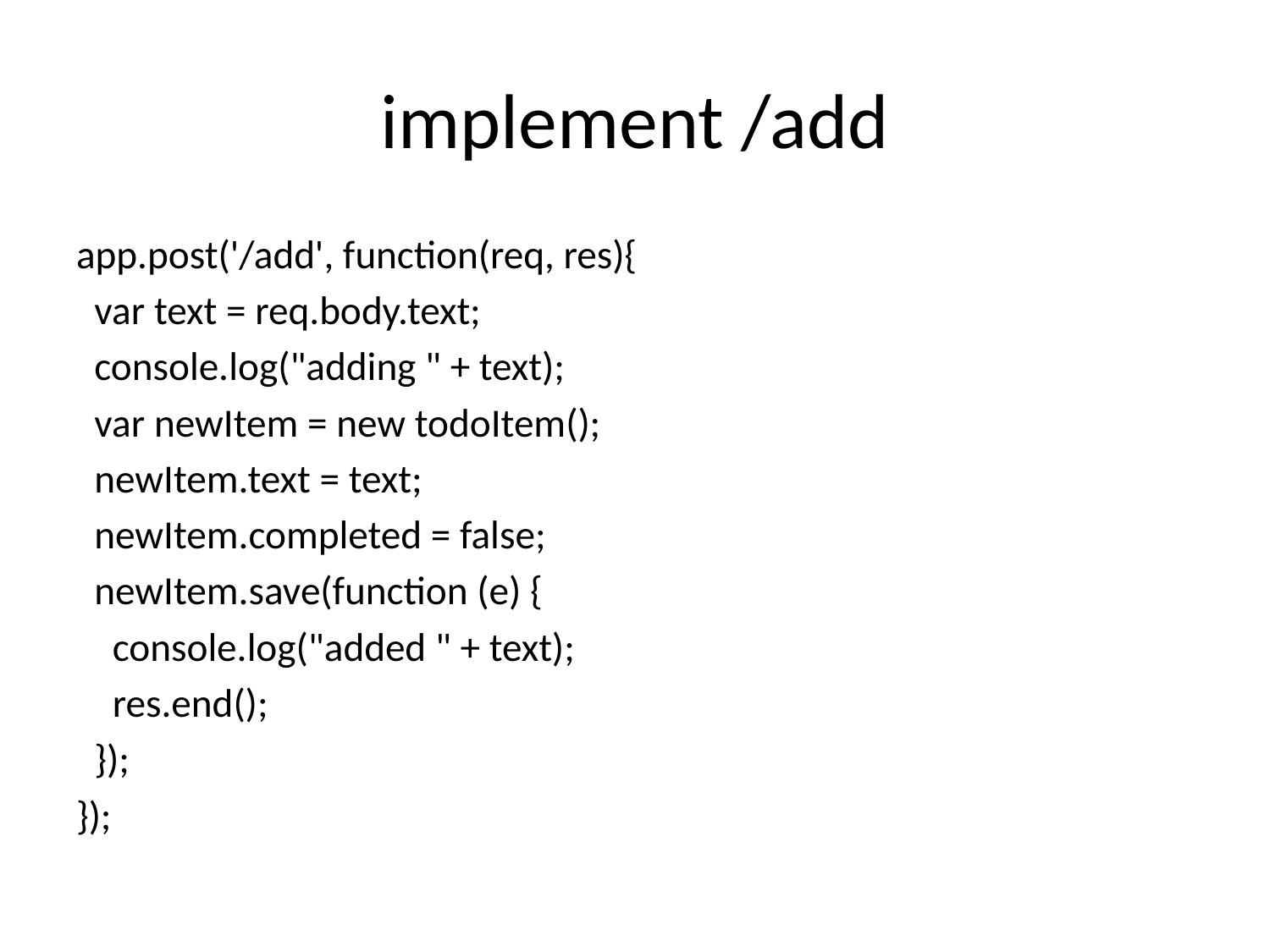

# implement /add
app.post('/add', function(req, res){
  var text = req.body.text;
  console.log("adding " + text);
  var newItem = new todoItem();
  newItem.text = text;
  newItem.completed = false;
  newItem.save(function (e) {
    console.log("added " + text);
    res.end();
  });
});